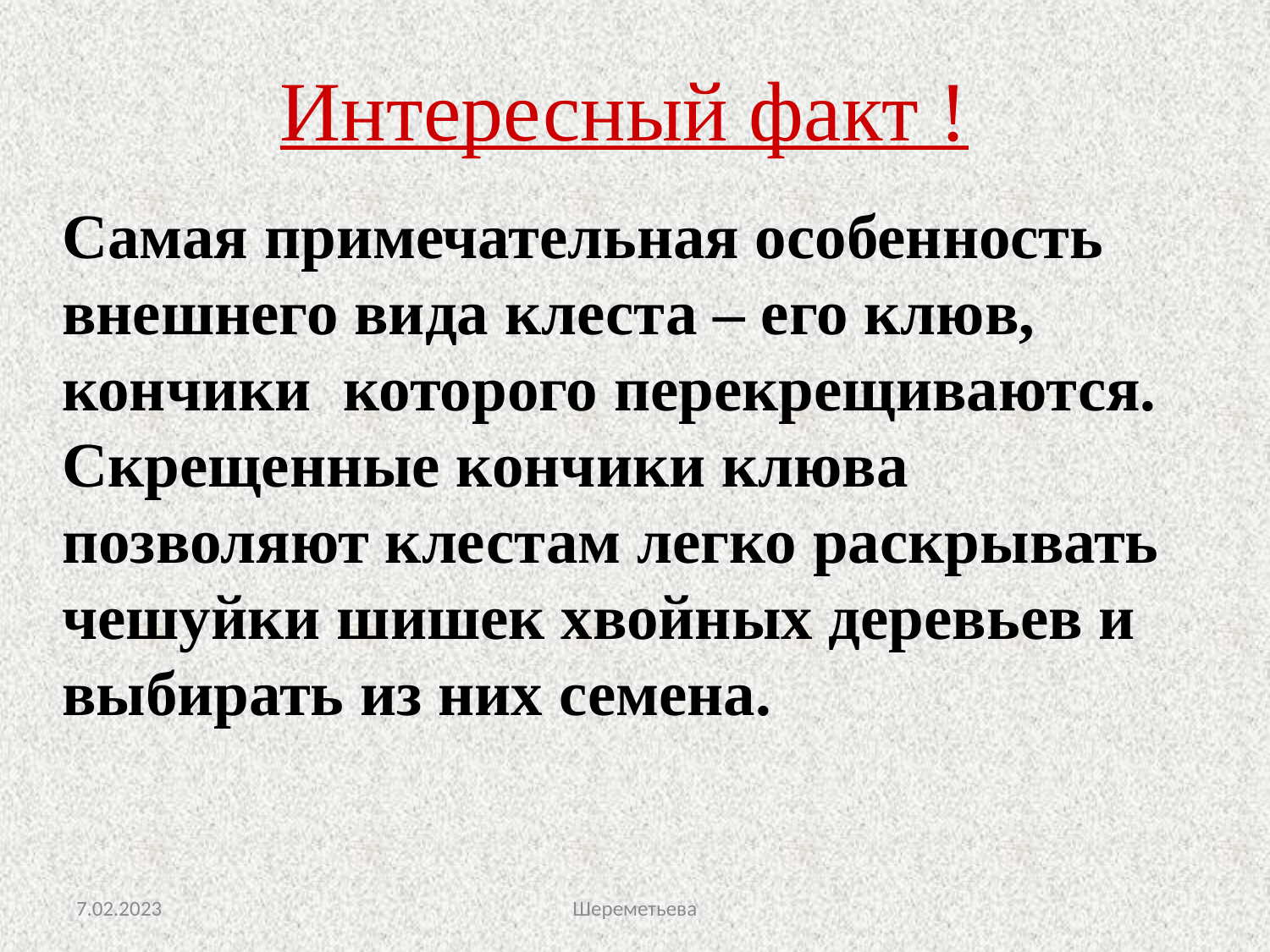

Интересный факт !
Самая примечательная особенность
внешнего вида клеста – его клюв, кончики  которого перекрещиваются. Скрещенные кончики клюва позволяют клестам легко раскрывать чешуйки шишек хвойных деревьев и  выбирать из них семена.
7.02.2023
Шереметьева